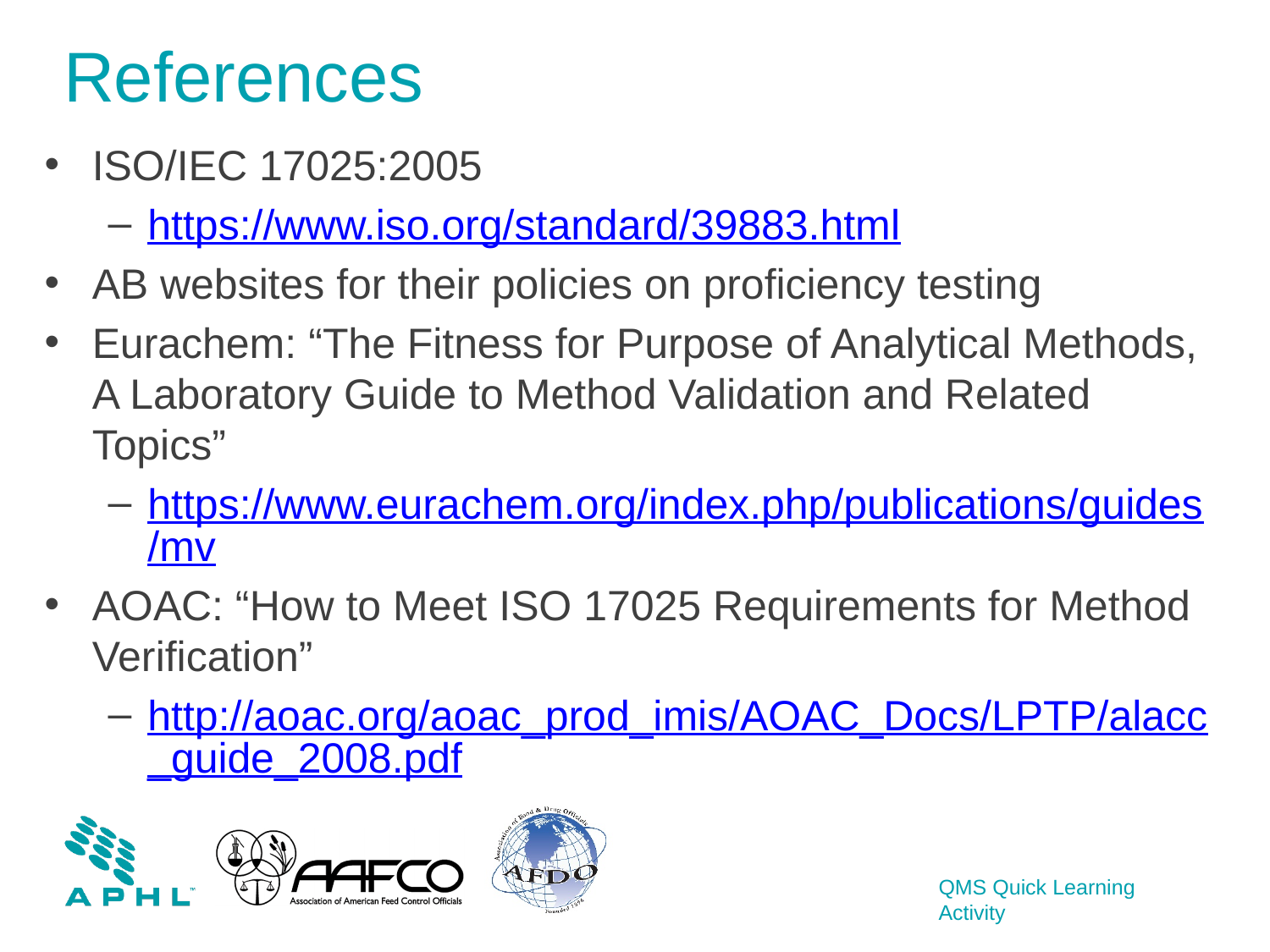

# References
ISO/IEC 17025:2005
https://www.iso.org/standard/39883.html
AB websites for their policies on proficiency testing
Eurachem: “The Fitness for Purpose of Analytical Methods, A Laboratory Guide to Method Validation and Related Topics”
https://www.eurachem.org/index.php/publications/guides/mv
AOAC: “How to Meet ISO 17025 Requirements for Method Verification”
http://aoac.org/aoac_prod_imis/AOAC_Docs/LPTP/alacc_guide_2008.pdf